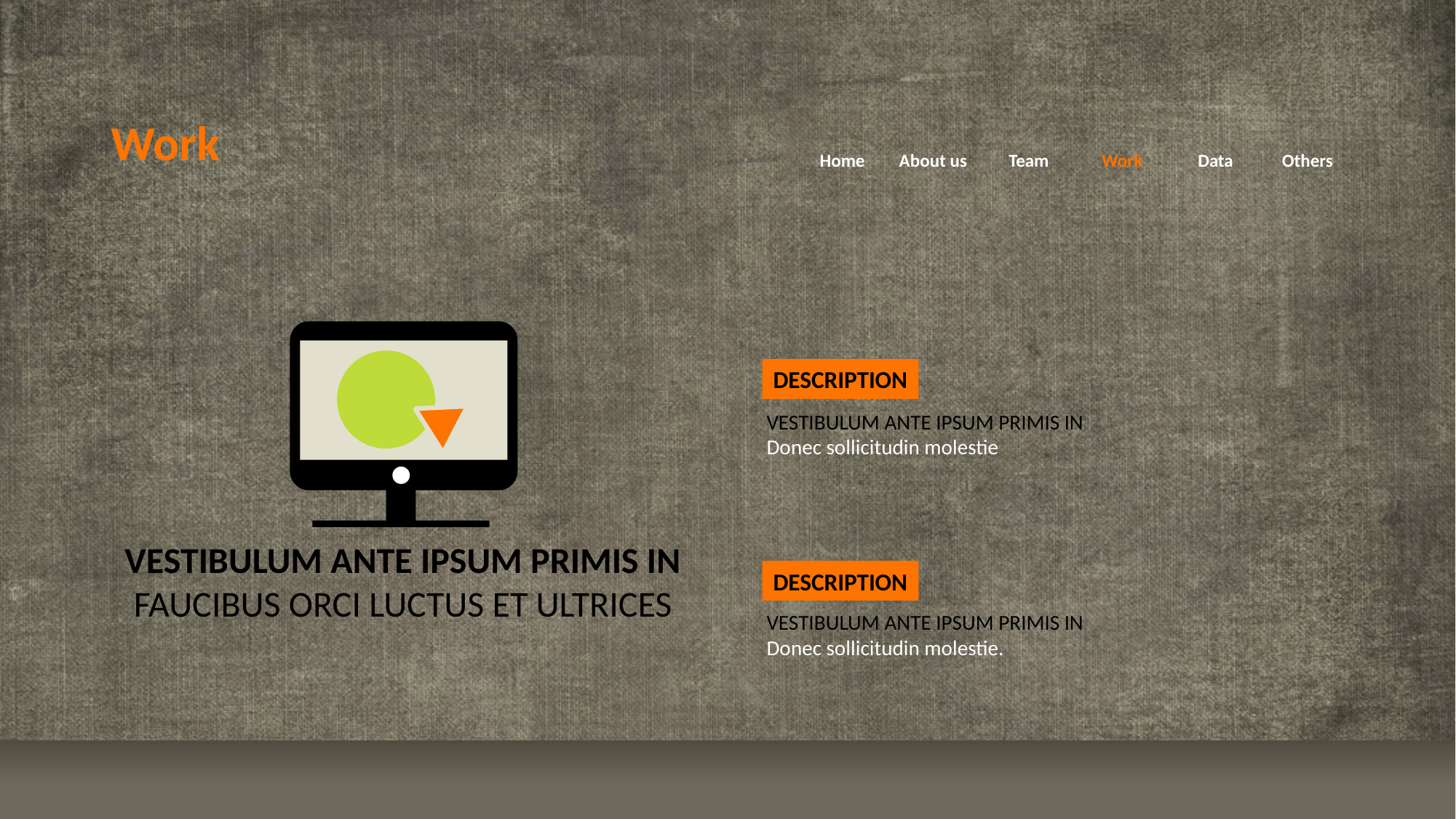

# Work
Others
Home
About us
Team
Work
Data

DESCRIPTION

VESTIBULUM ANTE IPSUM PRIMIS IN
Donec sollicitudin molestie
VESTIBULUM ANTE IPSUM PRIMIS IN FAUCIBUS ORCI LUCTUS ET ULTRICES
DESCRIPTION
VESTIBULUM ANTE IPSUM PRIMIS IN
Donec sollicitudin molestie.